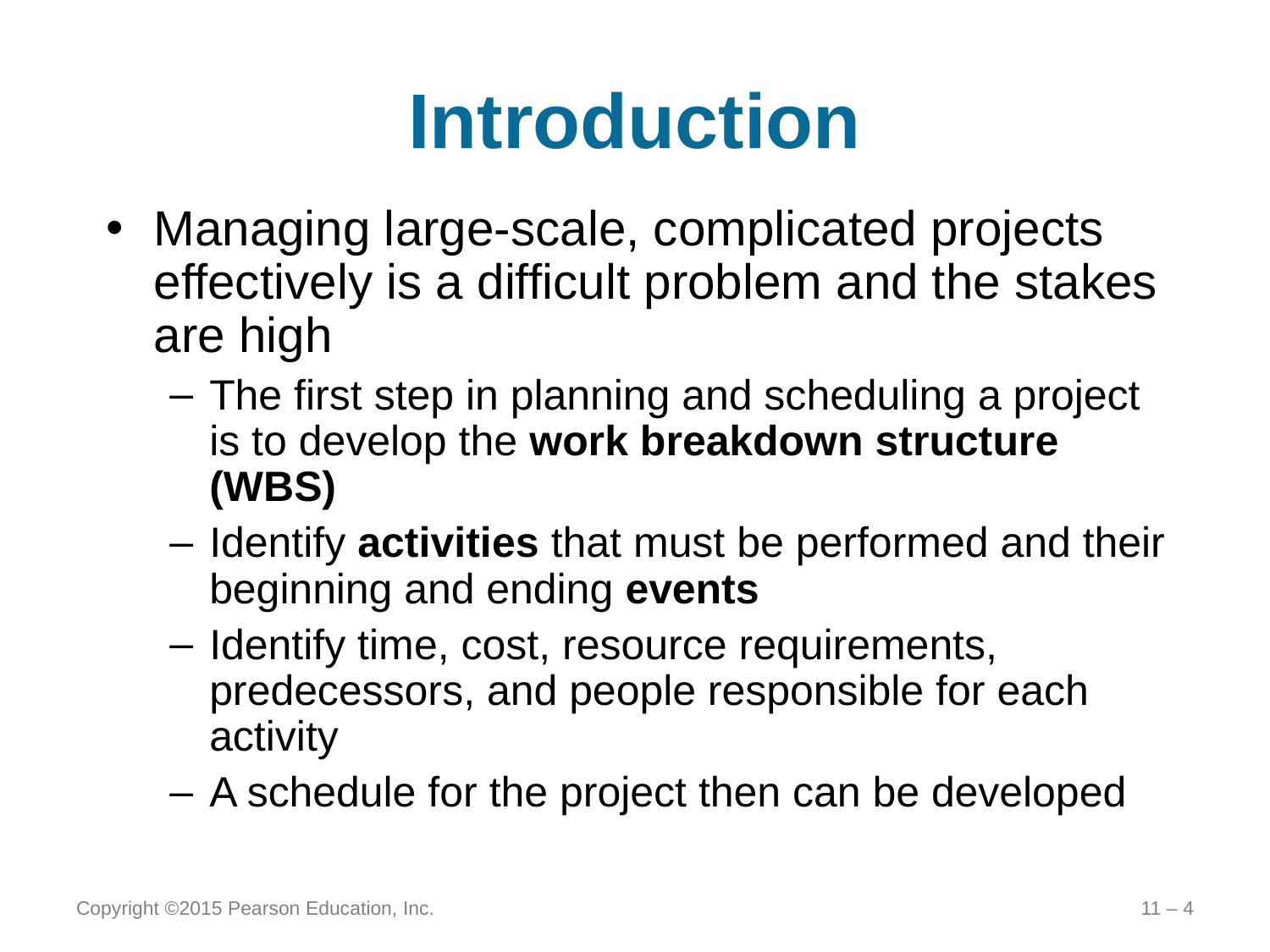

# Introduction
Managing large-scale, complicated projects effectively is a difficult problem and the stakes are high
The first step in planning and scheduling a project is to develop the work breakdown structure (WBS)
Identify activities that must be performed and their beginning and ending events
Identify time, cost, resource requirements, predecessors, and people responsible for each activity
A schedule for the project then can be developed
Copyright ©2015 Pearson Education, Inc.
11 – 4